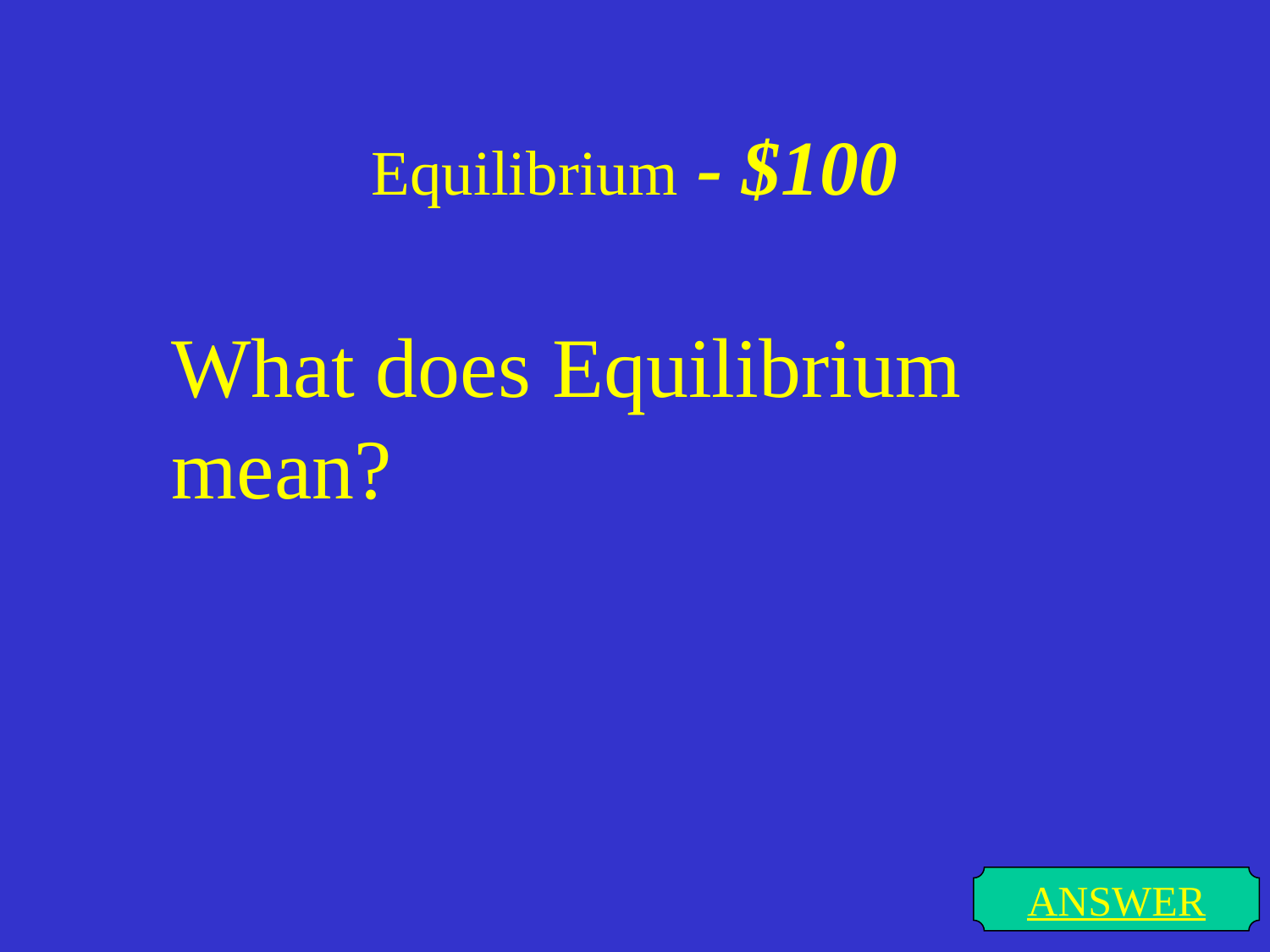

# Equilibrium - $100
What does Equilibrium mean?

ANSWER